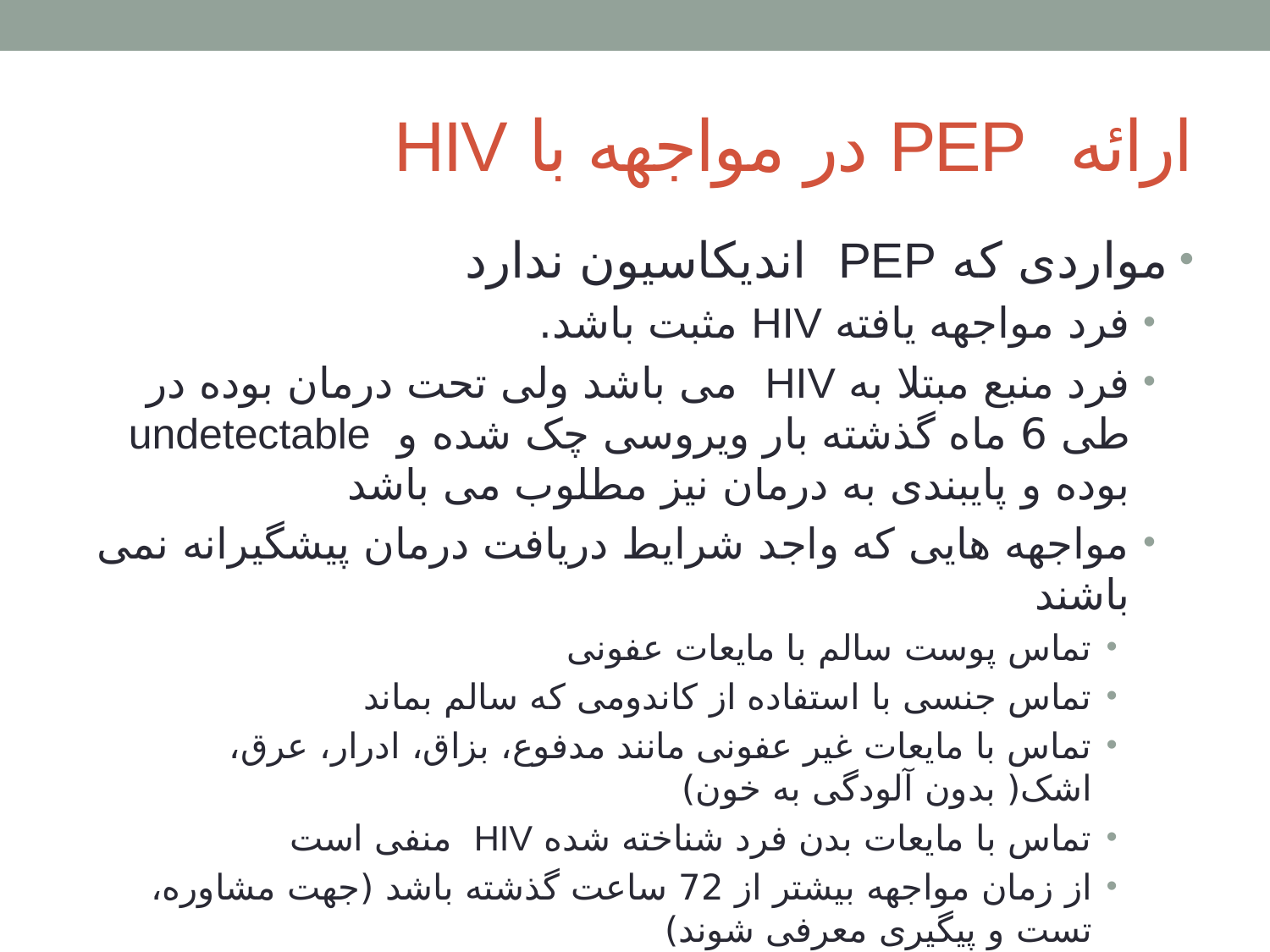

# ارائه  PEP در مواجهه با HIV
مواردی که PEP  اندیکاسیون ندارد
فرد مواجهه یافته HIV مثبت باشد.
فرد منبع مبتلا به HIV  می باشد ولی تحت درمان بوده در طی 6 ماه گذشته بار ویروسی چک شده و  undetectable بوده و پایبندی به درمان نیز مطلوب می باشد
مواجهه هایی که واجد شرایط دریافت درمان پیشگیرانه نمی باشند
تماس پوست سالم با مایعات عفونی
تماس جنسی با استفاده از کاندومی که سالم بماند
تماس با مایعات غیر عفونی مانند مدفوع، بزاق، ادرار، عرق، اشک( بدون آلودگی به خون)
تماس با مایعات بدن فرد شناخته شده HIV  منفی است
از زمان مواجهه بیشتر از 72 ساعت گذشته باشد (جهت مشاوره، تست و پیگیری معرفی شوند)